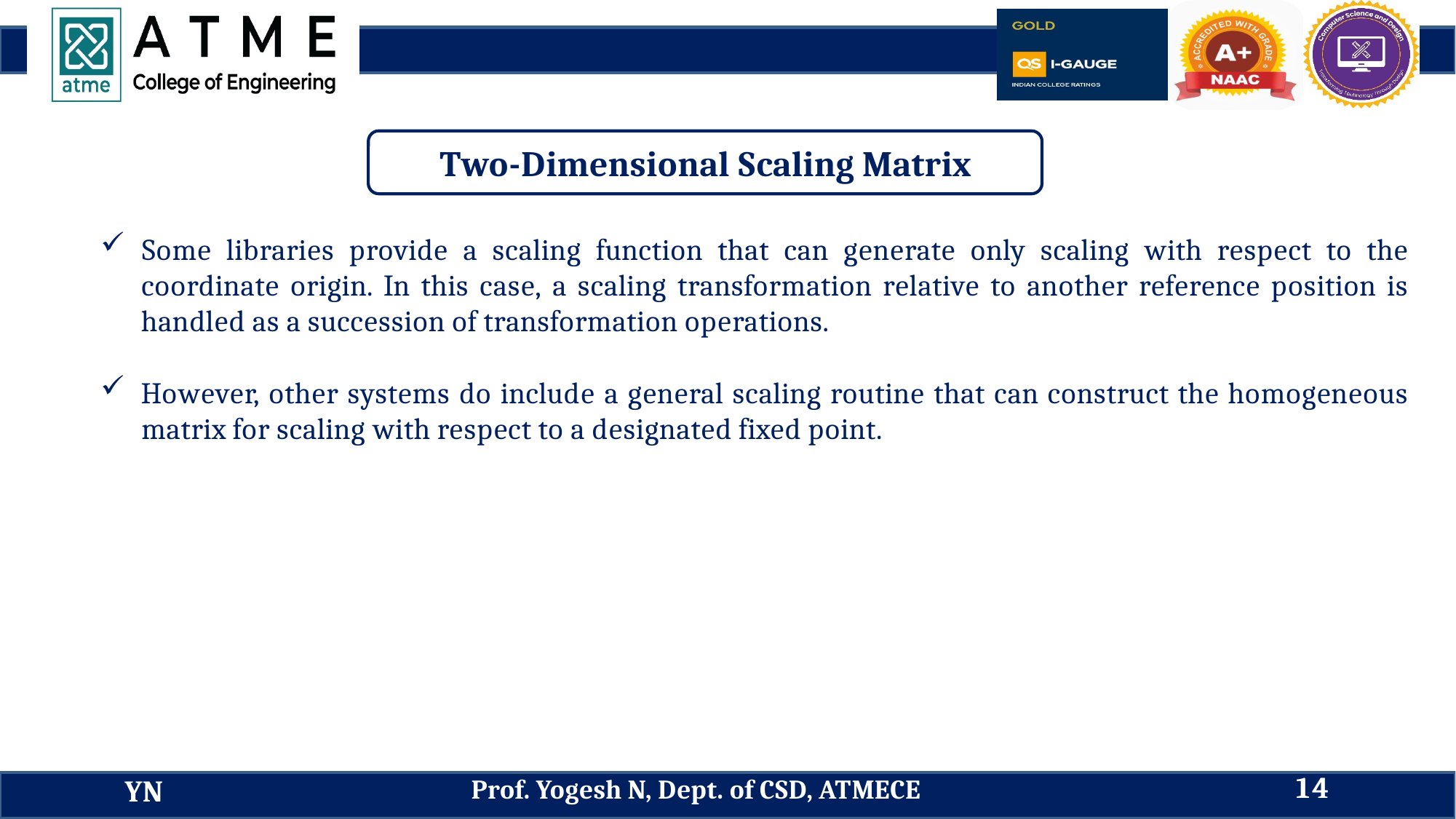

Two-Dimensional Scaling Matrix
Some libraries provide a scaling function that can generate only scaling with respect to the coordinate origin. In this case, a scaling transformation relative to another reference position is handled as a succession of transformation operations.

However, other systems do include a general scaling routine that can construct the homogeneous matrix for scaling with respect to a designated fixed point.
14
Prof. Yogesh N, Dept. of CSD, ATMECE
YN